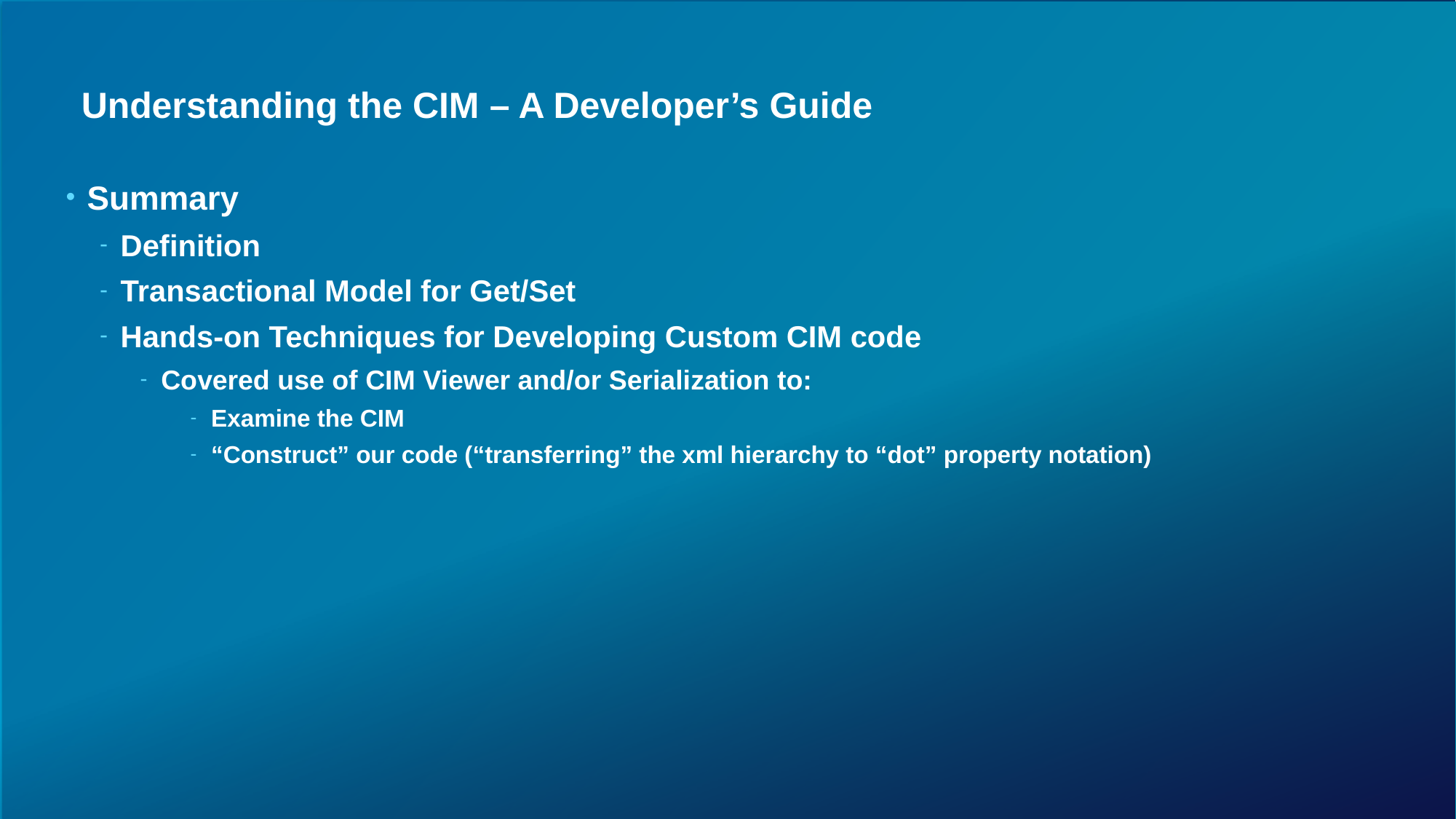

# Understanding the CIM – A Developer’s Guide

Summary
Definition
Transactional Model for Get/Set
Hands-on Techniques for Developing Custom CIM code
Covered use of CIM Viewer and/or Serialization to:
Examine the CIM
“Construct” our code (“transferring” the xml hierarchy to “dot” property notation)